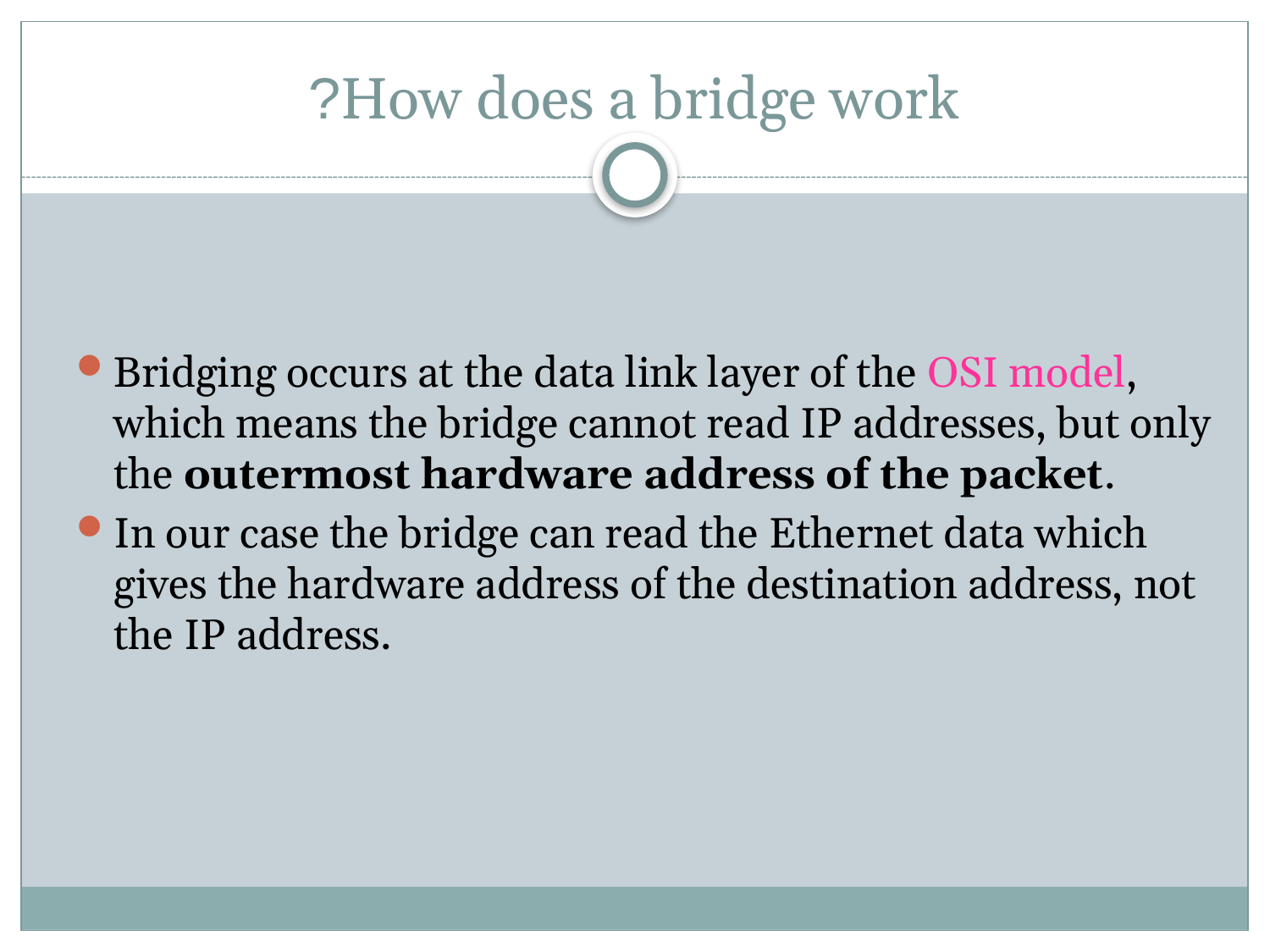

# How does a bridge work?
Bridging occurs at the data link layer of the OSI model, which means the bridge cannot read IP addresses, but only the outermost hardware address of the packet.
In our case the bridge can read the Ethernet data which gives the hardware address of the destination address, not the IP address.